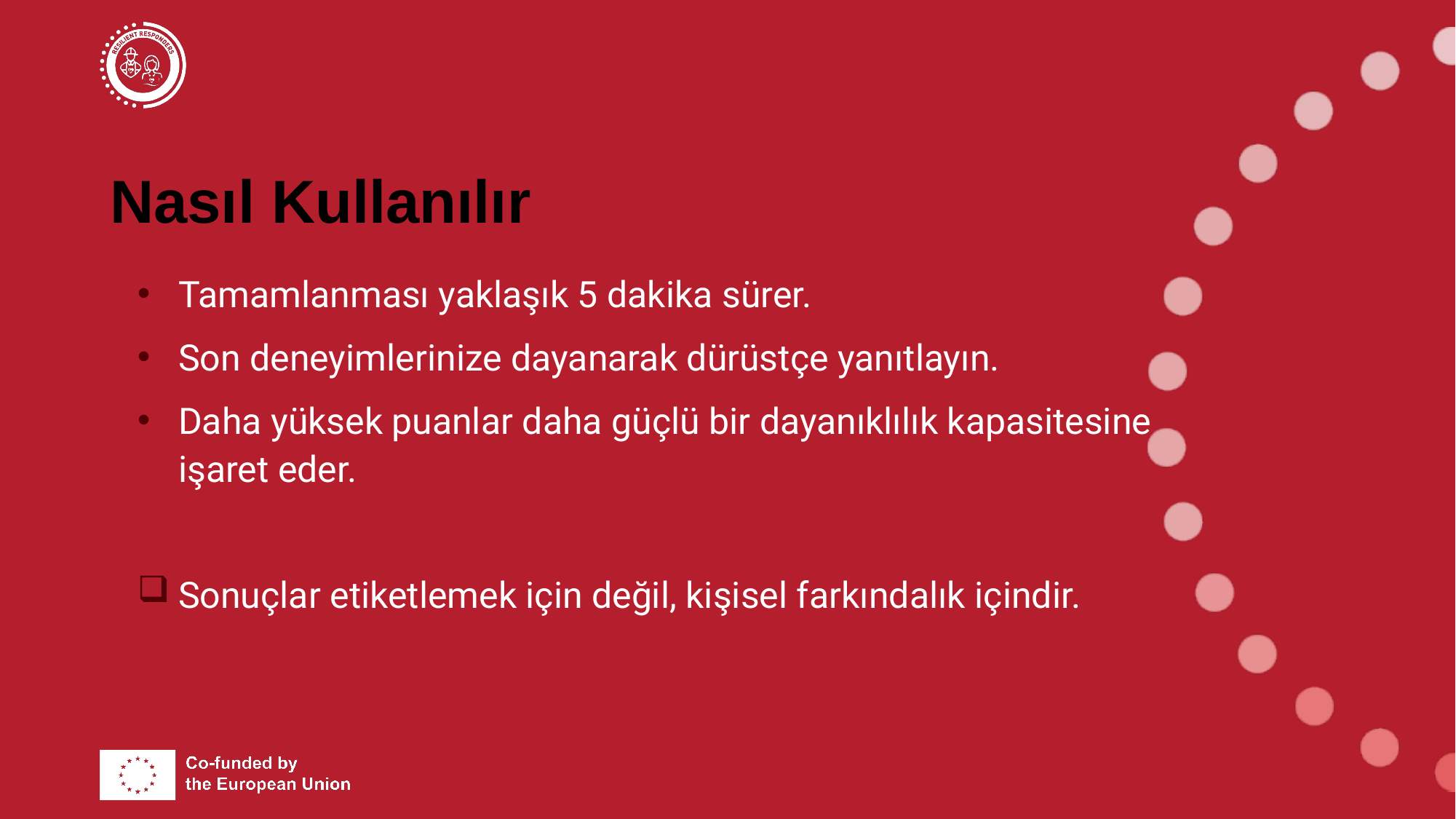

# Nasıl Kullanılır
Tamamlanması yaklaşık 5 dakika sürer.
Son deneyimlerinize dayanarak dürüstçe yanıtlayın.
Daha yüksek puanlar daha güçlü bir dayanıklılık kapasitesine işaret eder.

Sonuçlar etiketlemek için değil, kişisel farkındalık içindir.